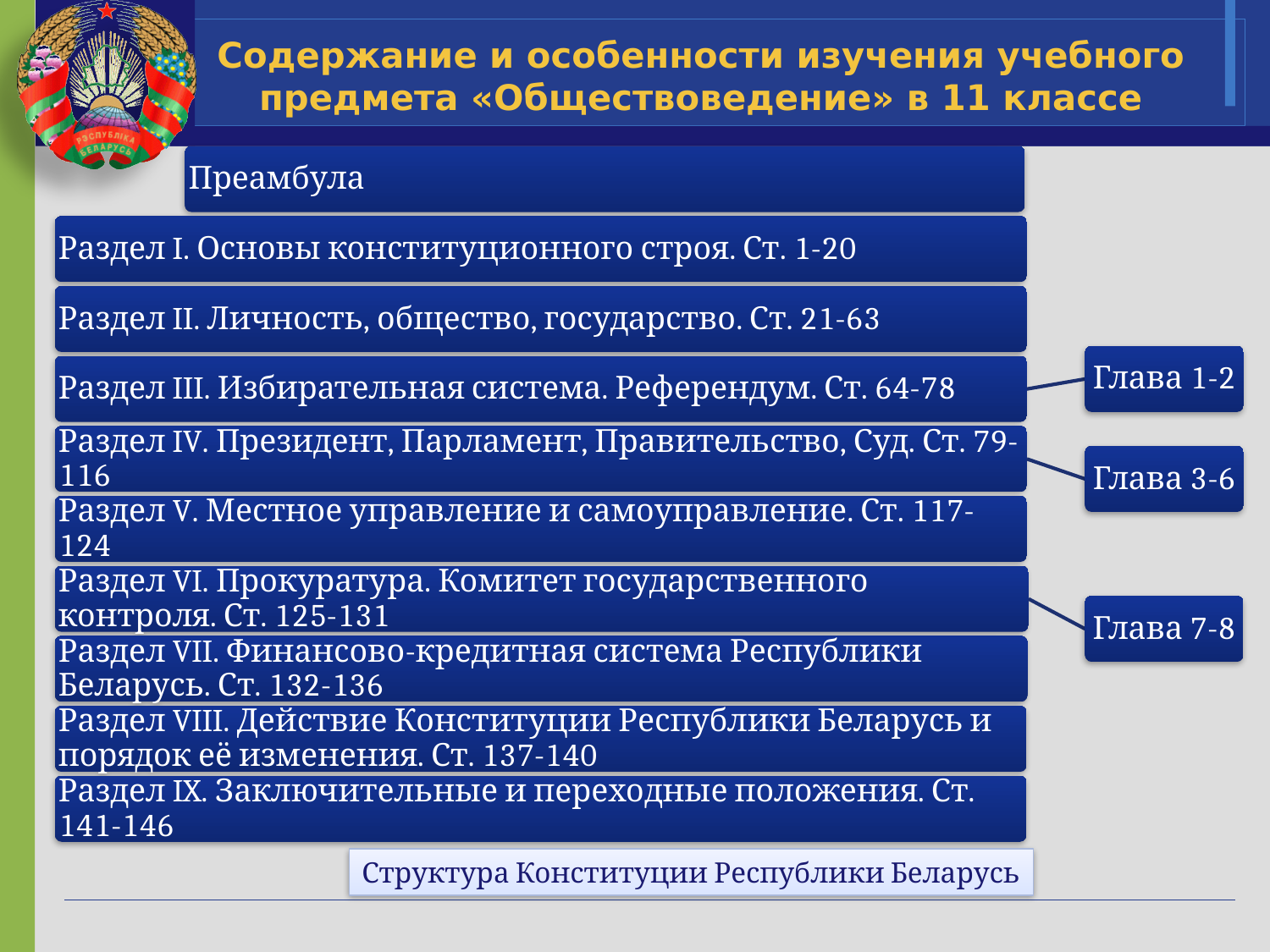

# Содержание и особенности изучения учебного предмета «Обществоведение» в 11 классе
Преамбула
Раздел I. Основы конституционного строя. Ст. 1-20
Раздел II. Личность, общество, государство. Ст. 21-63
Раздел III. Избирательная система. Референдум. Ст. 64-78

Глава 1-2
Раздел IV. Президент, Парламент, Правительство, Суд. Ст. 79-116

Глава 3-6
Раздел V. Местное управление и самоуправление. Ст. 117-124
Раздел VI. Прокуратура. Комитет государственного контроля. Ст. 125-131

Глава 7-8
Раздел VII. Финансово-кредитная система Республики Беларусь. Ст. 132-136
Раздел VIII. Действие Конституции Республики Беларусь и порядок её изменения. Ст. 137-140
Раздел IX. Заключительные и переходные положения. Ст. 141-146
Структура Конституции Республики Беларусь